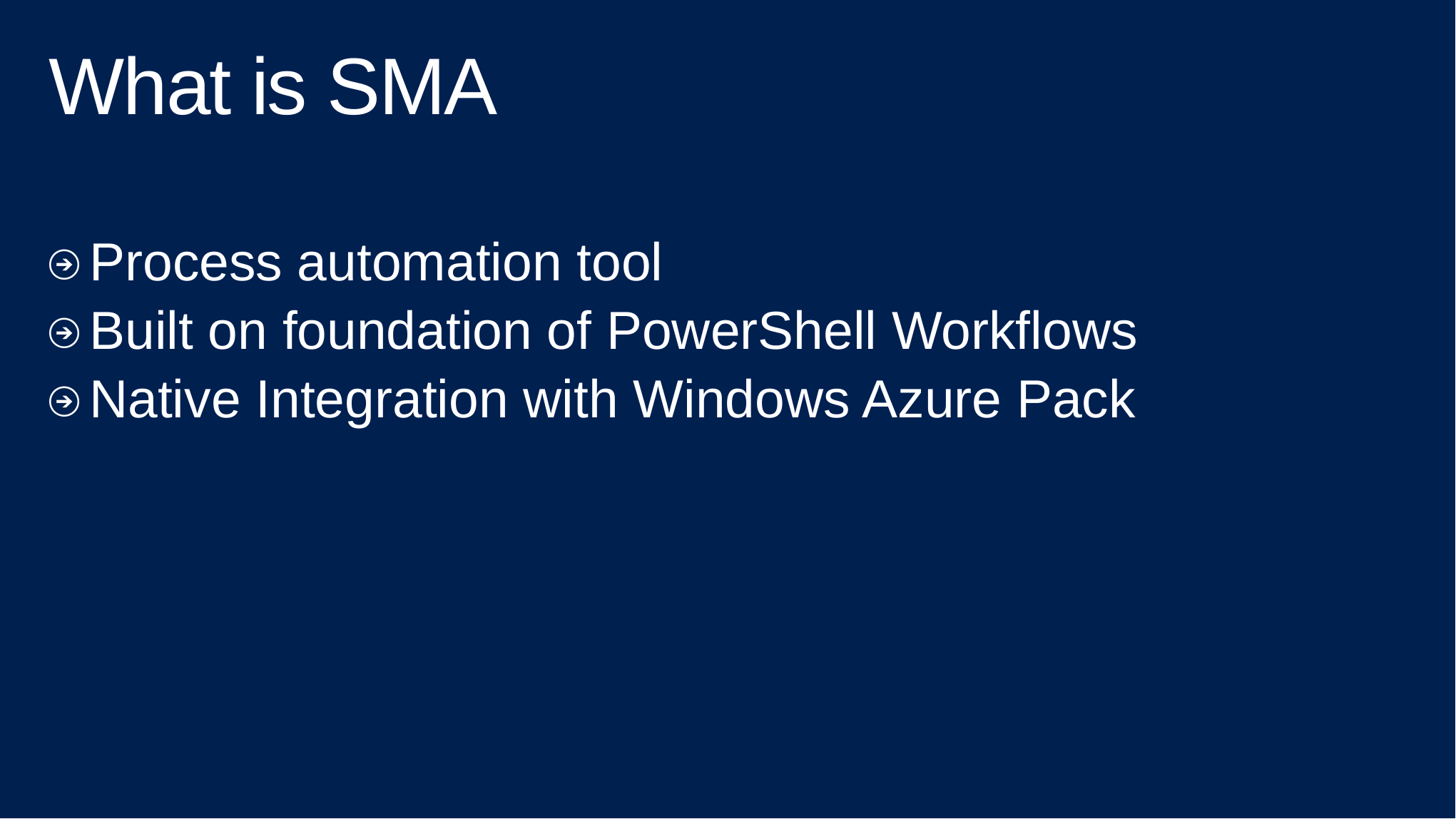

# What is SMA

Process automation tool
Built on foundation of PowerShell Workflows
Native Integration with Windows Azure Pack